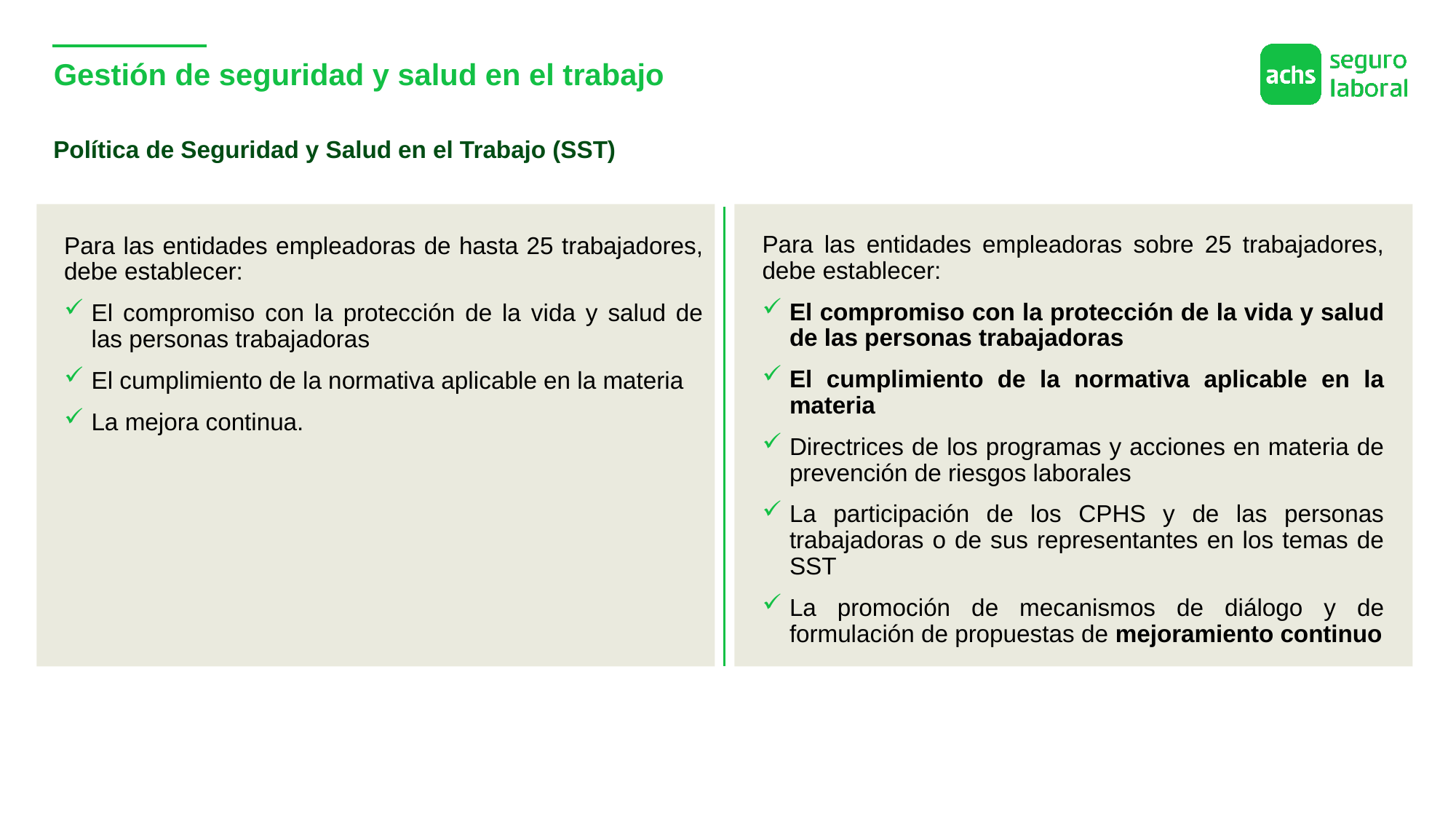

# Gestión de seguridad y salud en el trabajo
Política de Seguridad y Salud en el Trabajo (SST)

Para las entidades empleadoras sobre 25 trabajadores, debe establecer:
El compromiso con la protección de la vida y salud de las personas trabajadoras
El cumplimiento de la normativa aplicable en la materia
Directrices de los programas y acciones en materia de prevención de riesgos laborales
La participación de los CPHS y de las personas trabajadoras o de sus representantes en los temas de SST
La promoción de mecanismos de diálogo y de formulación de propuestas de mejoramiento continuo
Para las entidades empleadoras de hasta 25 trabajadores, debe establecer:
El compromiso con la protección de la vida y salud de las personas trabajadoras
El cumplimiento de la normativa aplicable en la materia
La mejora continua.